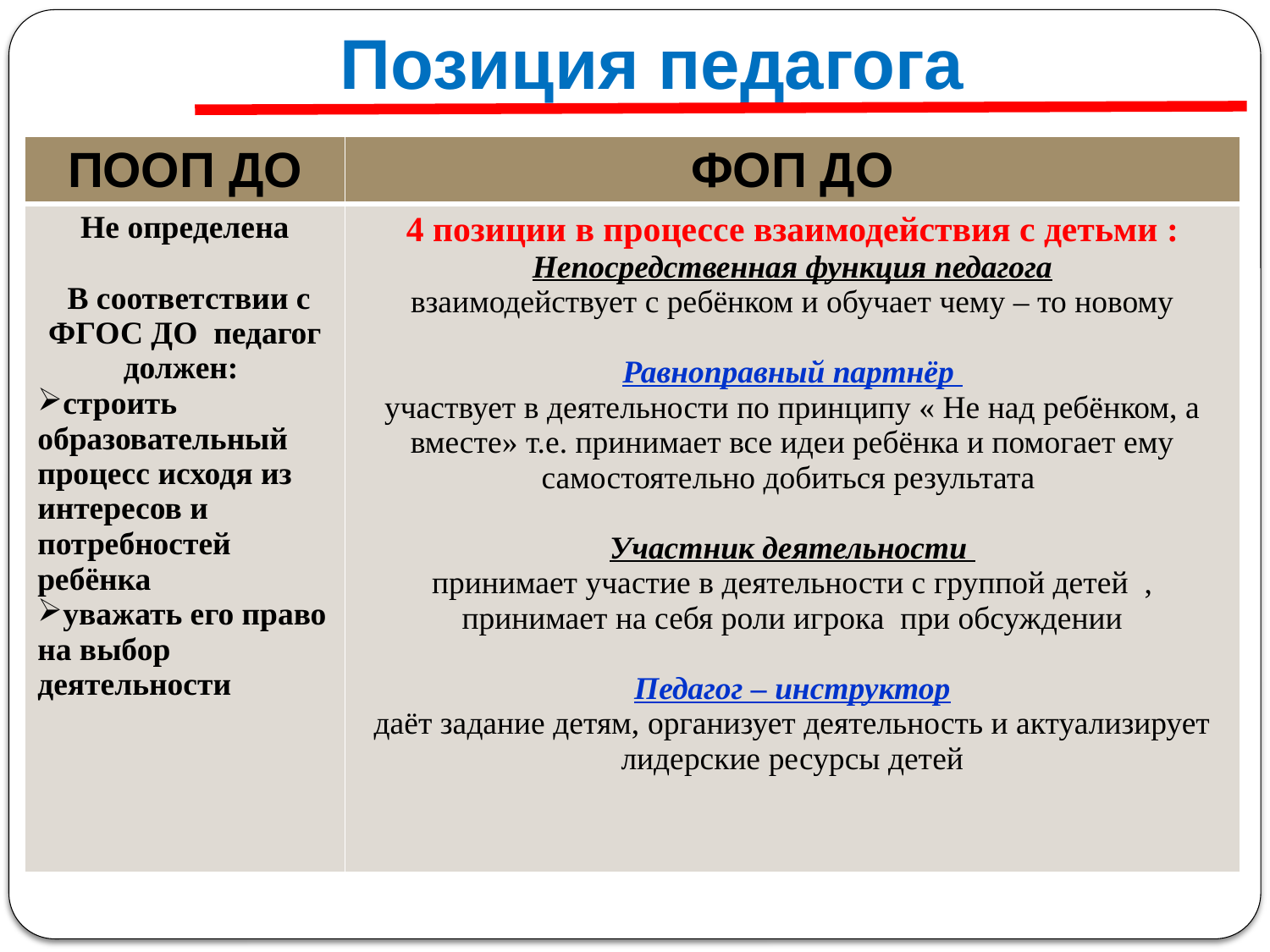

# Позиция педагога

| ПООП ДО | ФОП ДО |
| --- | --- |
| Не определена В соответствии с ФГОС ДО педагог должен: строить образовательный процесс исходя из интересов и потребностей ребёнка уважать его право на выбор деятельности | 4 позиции в процессе взаимодействия с детьми : Непосредственная функция педагога взаимодействует с ребёнком и обучает чему – то новому Равноправный партнёр участвует в деятельности по принципу « Не над ребёнком, а вместе» т.е. принимает все идеи ребёнка и помогает ему самостоятельно добиться результата Участник деятельности принимает участие в деятельности с группой детей , принимает на себя роли игрока при обсуждении Педагог – инструктор даёт задание детям, организует деятельность и актуализирует лидерские ресурсы детей |